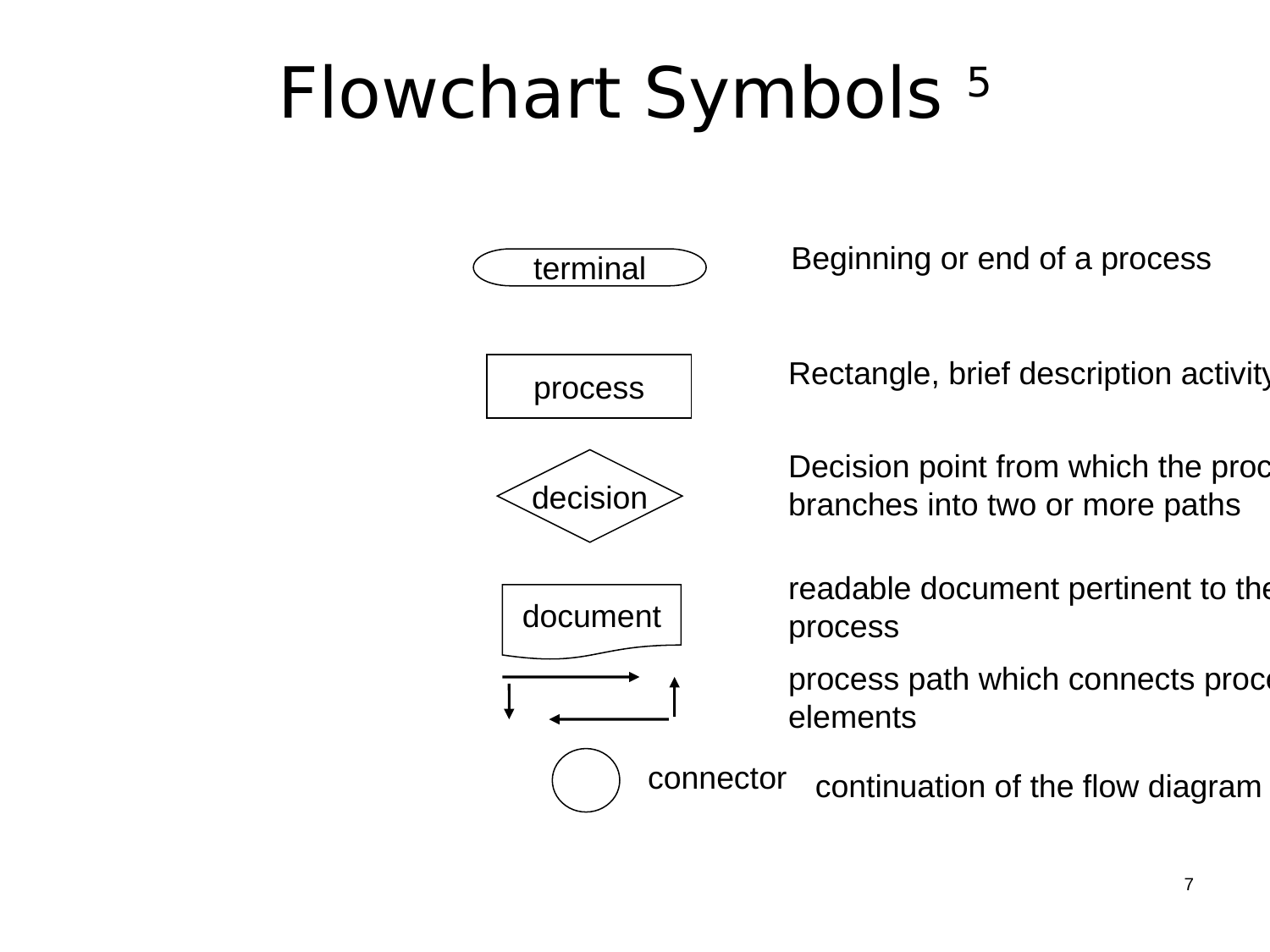

# Flowchart Symbols 5
Beginning or end of a process
terminal
Rectangle, brief description activity
process
Decision point from which the process branches into two or more paths
decision
readable document pertinent to the process
document
process path which connects process elements

connector
continuation of the flow diagram
7